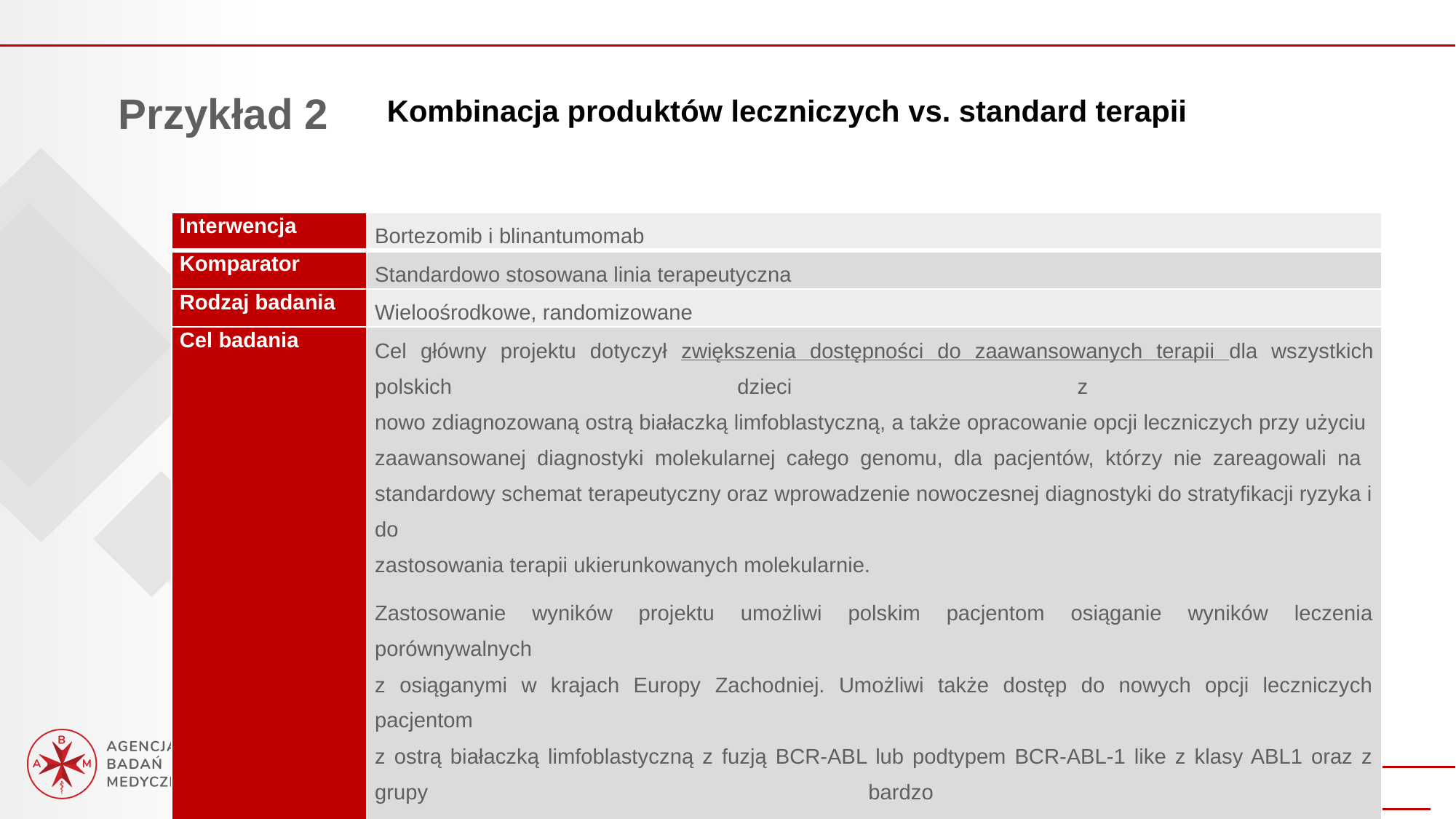

Przykład 2
Kombinacja produktów leczniczych vs. standard terapii

| Interwencja | Bortezomib i blinantumomab |
| --- | --- |
| Komparator | Standardowo stosowana linia terapeutyczna |
| Rodzaj badania | Wieloośrodkowe, randomizowane |
| Cel badania | Cel główny projektu dotyczył zwiększenia dostępności do zaawansowanych terapii dla wszystkich polskich dzieci z nowo zdiagnozowaną ostrą białaczką limfoblastyczną, a także opracowanie opcji leczniczych przy użyciu zaawansowanej diagnostyki molekularnej całego genomu, dla pacjentów, którzy nie zareagowali na standardowy schemat terapeutyczny oraz wprowadzenie nowoczesnej diagnostyki do stratyfikacji ryzyka i do zastosowania terapii ukierunkowanych molekularnie. Zastosowanie wyników projektu umożliwi polskim pacjentom osiąganie wyników leczenia porównywalnych z osiąganymi w krajach Europy Zachodniej. Umożliwi także dostęp do nowych opcji leczniczych pacjentom z ostrą białaczką limfoblastyczną z fuzją BCR-ABL lub podtypem BCR-ABL-1 like z klasy ABL1 oraz z grupy bardzo wysokiego ryzyka i aktywacją szlaku sygnałowego JAK/STAT, którzy nie reagują odpowiednio na standardowe leczenie. |